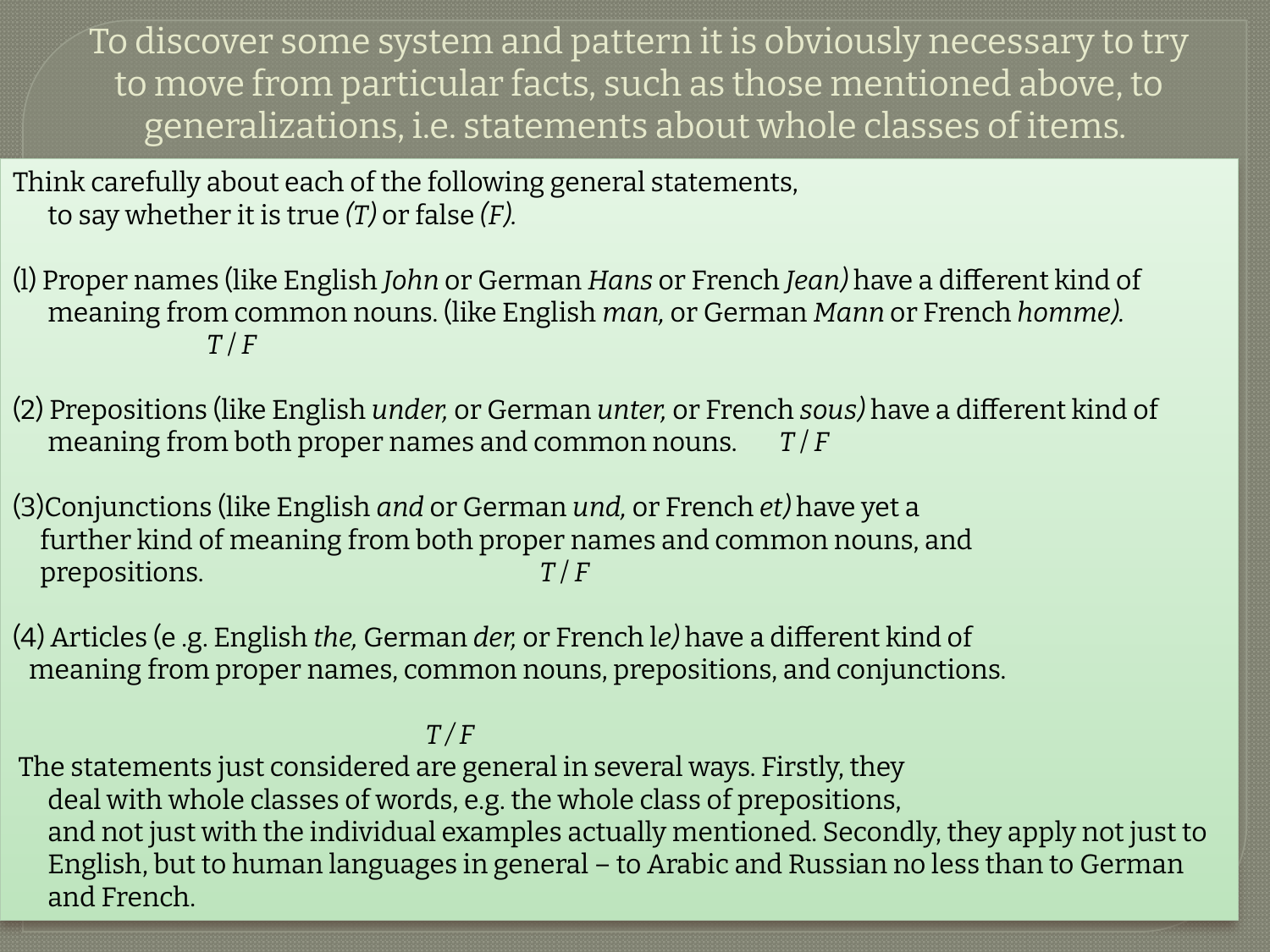

# To discover some system and pattern it is obviously necessary to try to move from particular facts, such as those mentioned above, to generalizations, i.e. statements about whole classes of items.
Think carefully about each of the following general statements,
	to say whether it is true (T) or false (F).

(l) Proper names (like English John or German Hans or French Jean) have a different kind of meaning from common nouns. (like English man, or German Mann or French homme).                                       	       T / F

(2) Prepositions (like English under, or German unter, or French sous) have a different kind of meaning from both proper names and common nouns. 	T / F

(3)Conjunctions (like English and or German und, or French et) have yet a
     further kind of meaning from both proper names and common nouns, and
     prepositions.                                                             T / F

(4) Articles (e .g. English the, German der, or French le) have a different kind of
   meaning from proper names, common nouns, prepositions, and conjunctions.

                                                                           T / F
 The statements just considered are general in several ways. Firstly, they
deal with whole classes of words, e.g. the whole class of prepositions,
and not just with the individual examples actually mentioned. Secondly, they apply not just to English, but to human languages in general – to Arabic and Russian no less than to German and French.